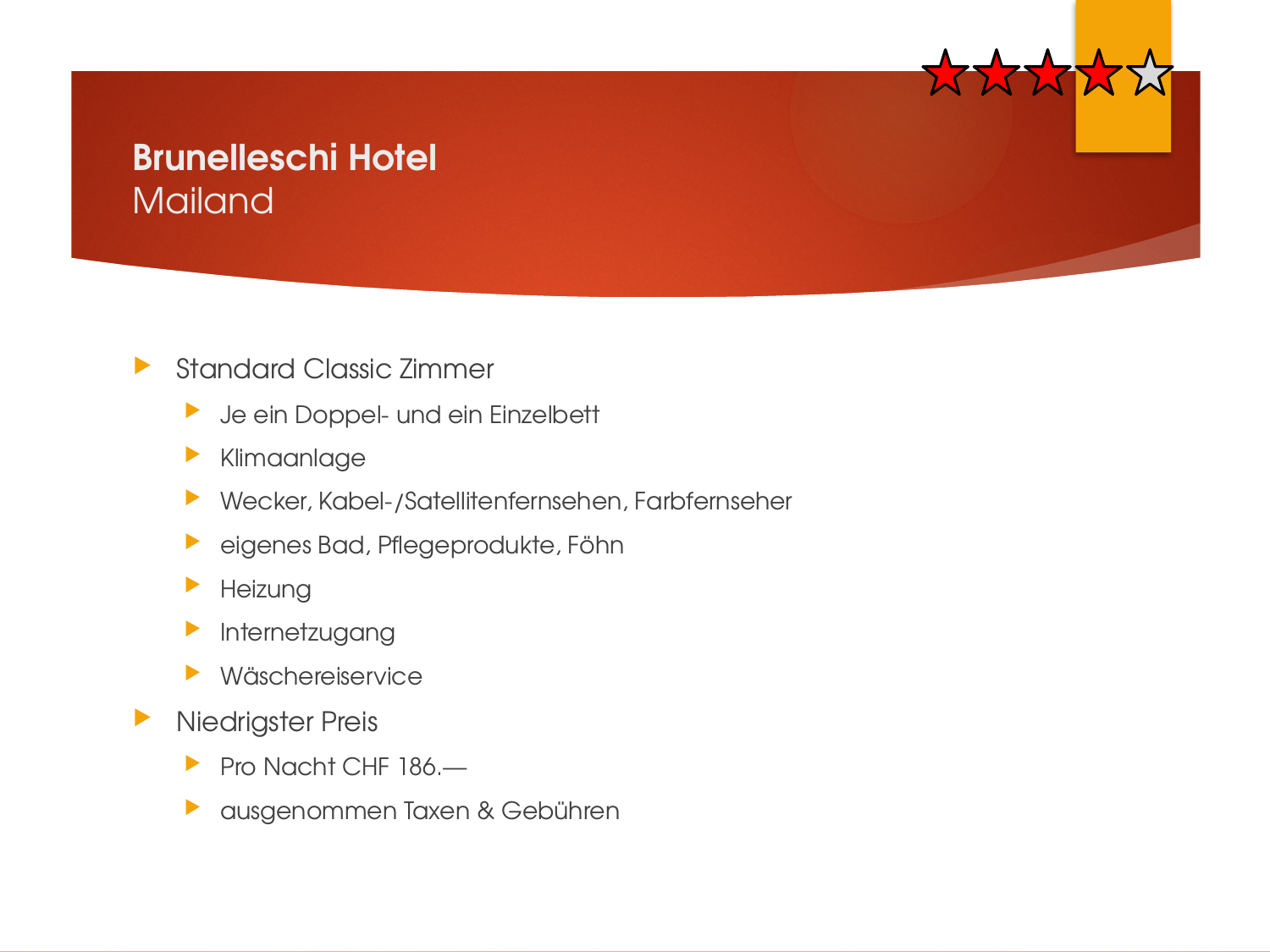

# Brunelleschi Hotel Mailand
Standard Classic Zimmer
Je ein Doppel- und ein Einzelbett
Klimaanlage
Wecker, Kabel-/Satellitenfernsehen, Farbfernseher
eigenes Bad, Pflegeprodukte, Föhn
Heizung
Internetzugang
Wäschereiservice
Niedrigster Preis
Pro Nacht CHF 186.—
ausgenommen Taxen & Gebühren